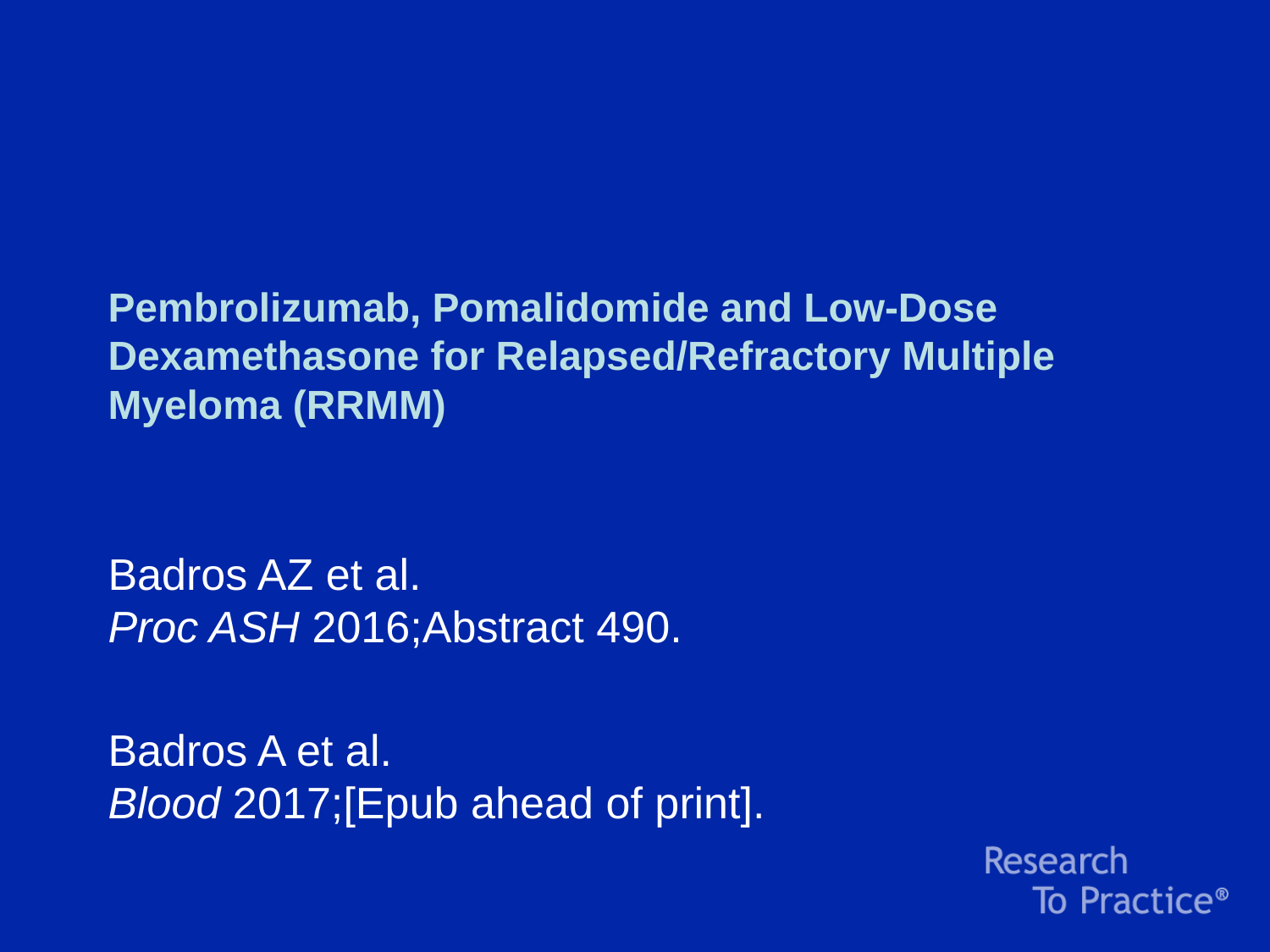

# Pembrolizumab, Pomalidomide and Low-Dose Dexamethasone for Relapsed/Refractory Multiple Myeloma (RRMM)
Badros AZ et al.
Proc ASH 2016;Abstract 490.

Badros A et al.
Blood 2017;[Epub ahead of print].